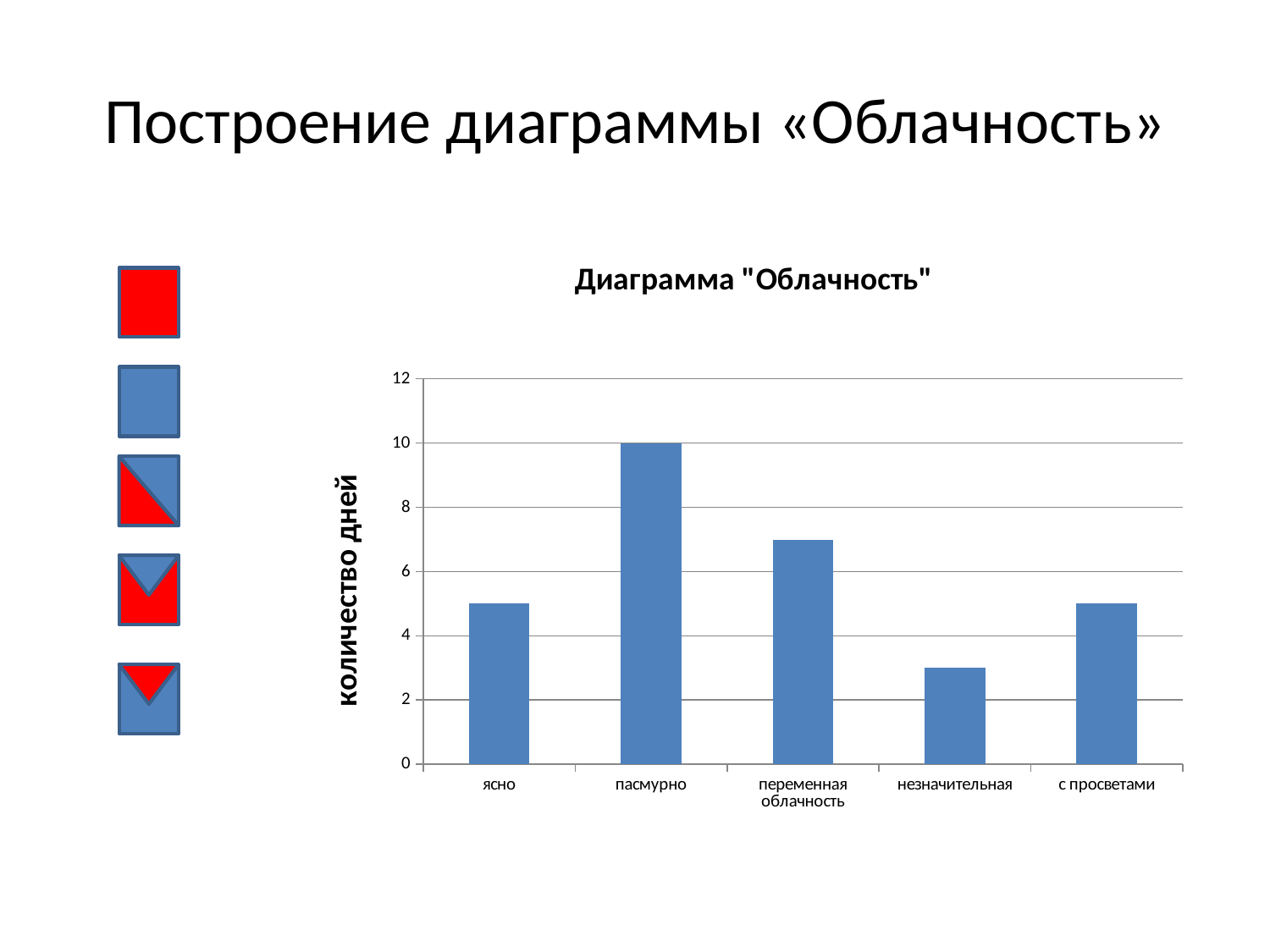

# Построение диаграммы «Облачность»

### Chart: Диаграмма "Облачность"

| Category | Ряд 1 |
|---|---|
| ясно | 5.0 |
| пасмурно | 10.0 |
| переменная облачность | 7.0 |
| незначительная | 3.0 |
| с просветами | 5.0 |